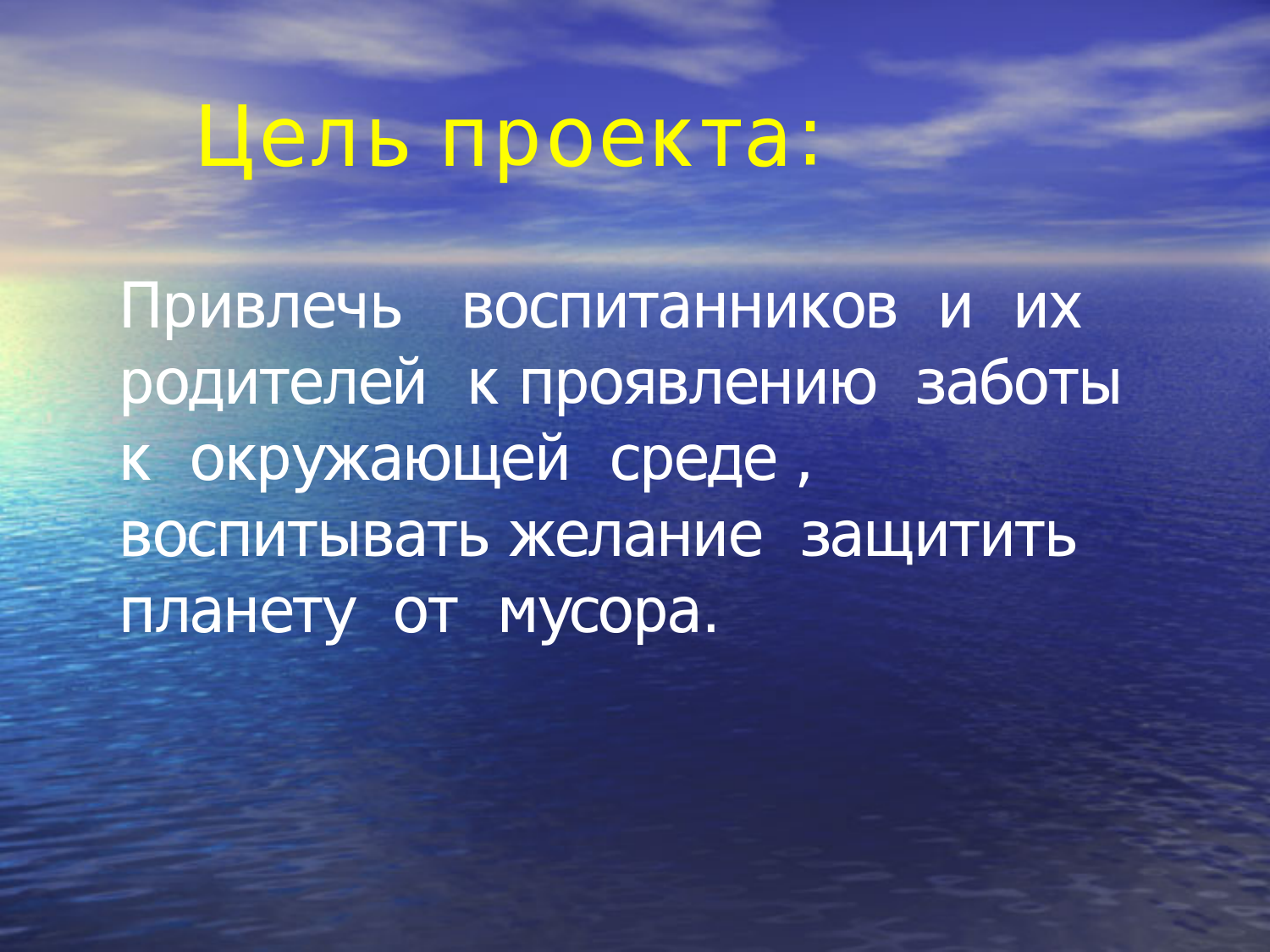

Цель проекта:
  	Привлечь   воспитанников  и  их  родителей  к проявлению  заботы  к  окружающей  среде ,  воспитывать желание  защитить  планету  от  мусора.